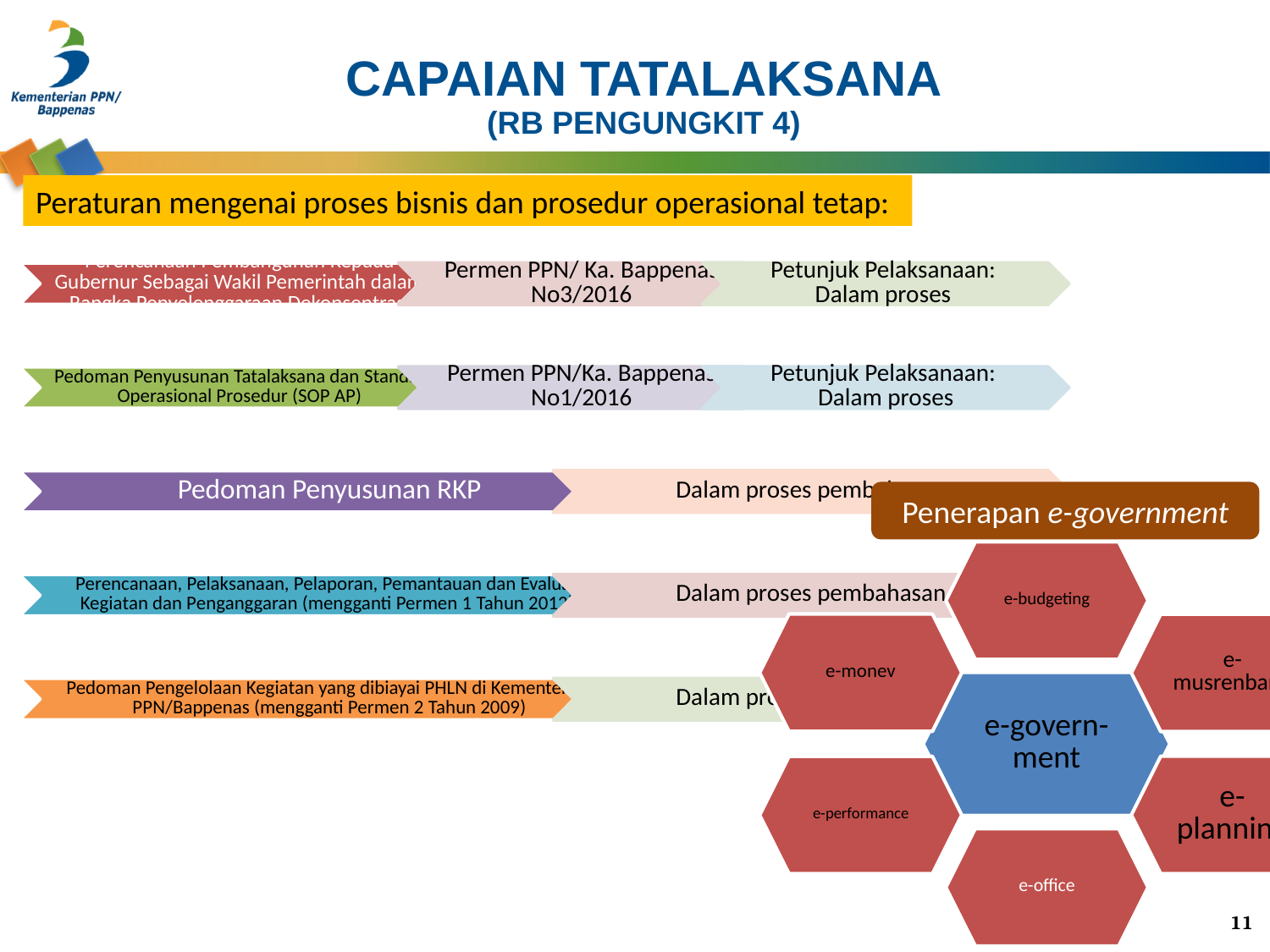

CAPAIAN TATALAKSANA
(RB PENGUNGKIT 4)

Peraturan mengenai proses bisnis dan prosedur operasional tetap:
Petunjuk Pelaksanaan:
Dalam proses
Pedoman Penyusunan Tatalaksana dan Standar Operasional Prosedur (SOP AP)
Permen PPN/Ka. Bappenas No1/2016
Petunjuk Pelaksanaan:
Dalam proses
Pedoman Penyusunan RKP
Dalam proses pembahasan
Pedoman Pengelolaan Kegiatan yang dibiayai PHLN di Kementerian PPN/Bappenas (mengganti Permen 2 Tahun 2009)
Dalam proses pembahasan
Perencanaan, Pelaksanaan, Pelaporan, Pemantauan dan Evaluasi Kegiatan dan Penganggaran (mengganti Permen 1 Tahun 2012)
Dalam proses pembahasan
Penerapan e-government
e-govern-ment
e-monev
e-budgeting
e-office
e-performance
11